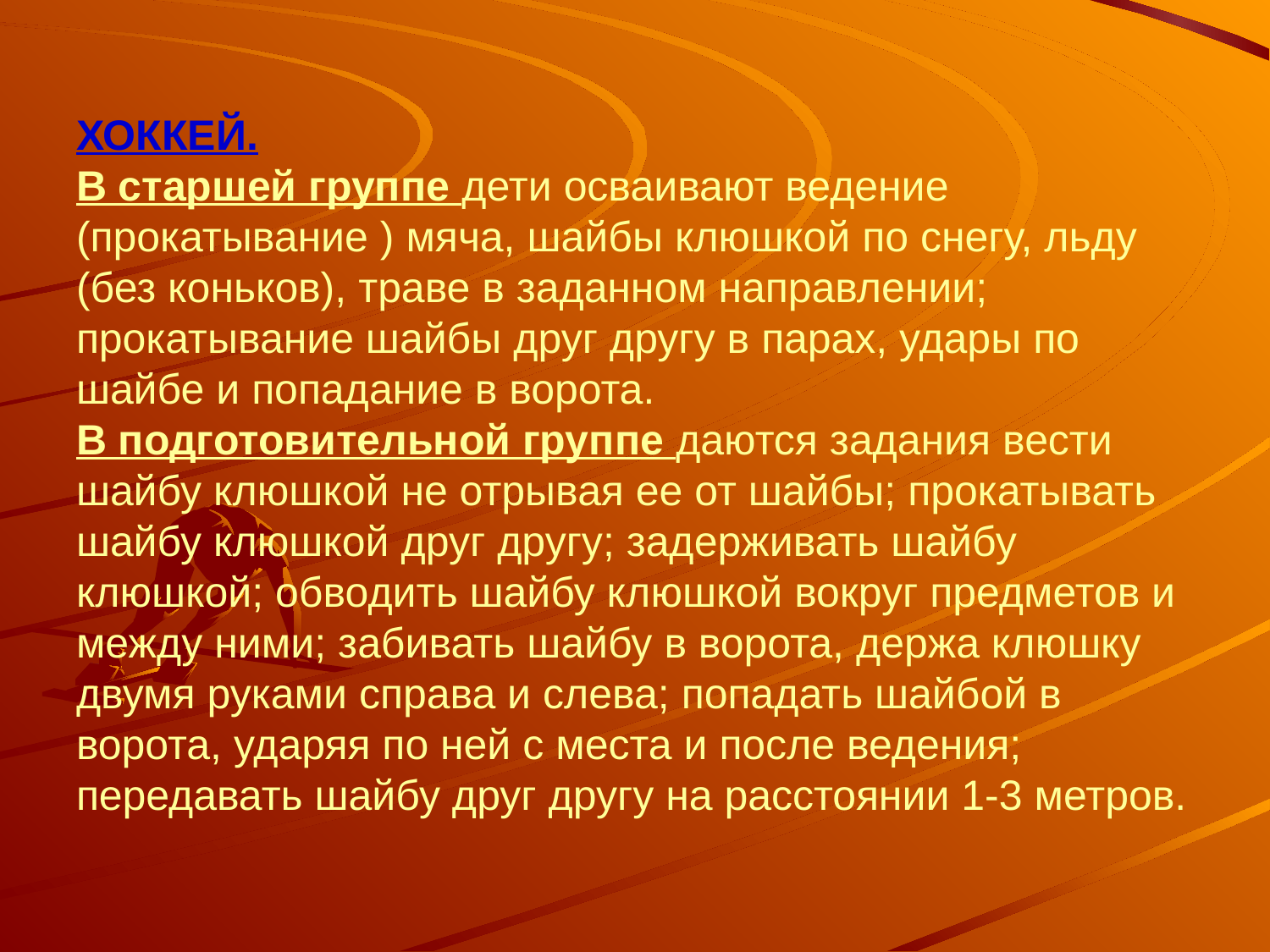

# ХОККЕЙ. В старшей группе дети осваивают ведение (прокатывание ) мяча, шайбы клюшкой по снегу, льду (без коньков), траве в заданном направлении; прокатывание шайбы друг другу в парах, удары по шайбе и попадание в ворота. В подготовительной группе даются задания вести шайбу клюшкой не отрывая ее от шайбы; прокатывать шайбу клюшкой друг другу; задерживать шайбу клюшкой; обводить шайбу клюшкой вокруг предметов и между ними; забивать шайбу в ворота, держа клюшку двумя руками справа и слева; попадать шайбой в ворота, ударяя по ней с места и после ведения; передавать шайбу друг другу на расстоянии 1-3 метров.